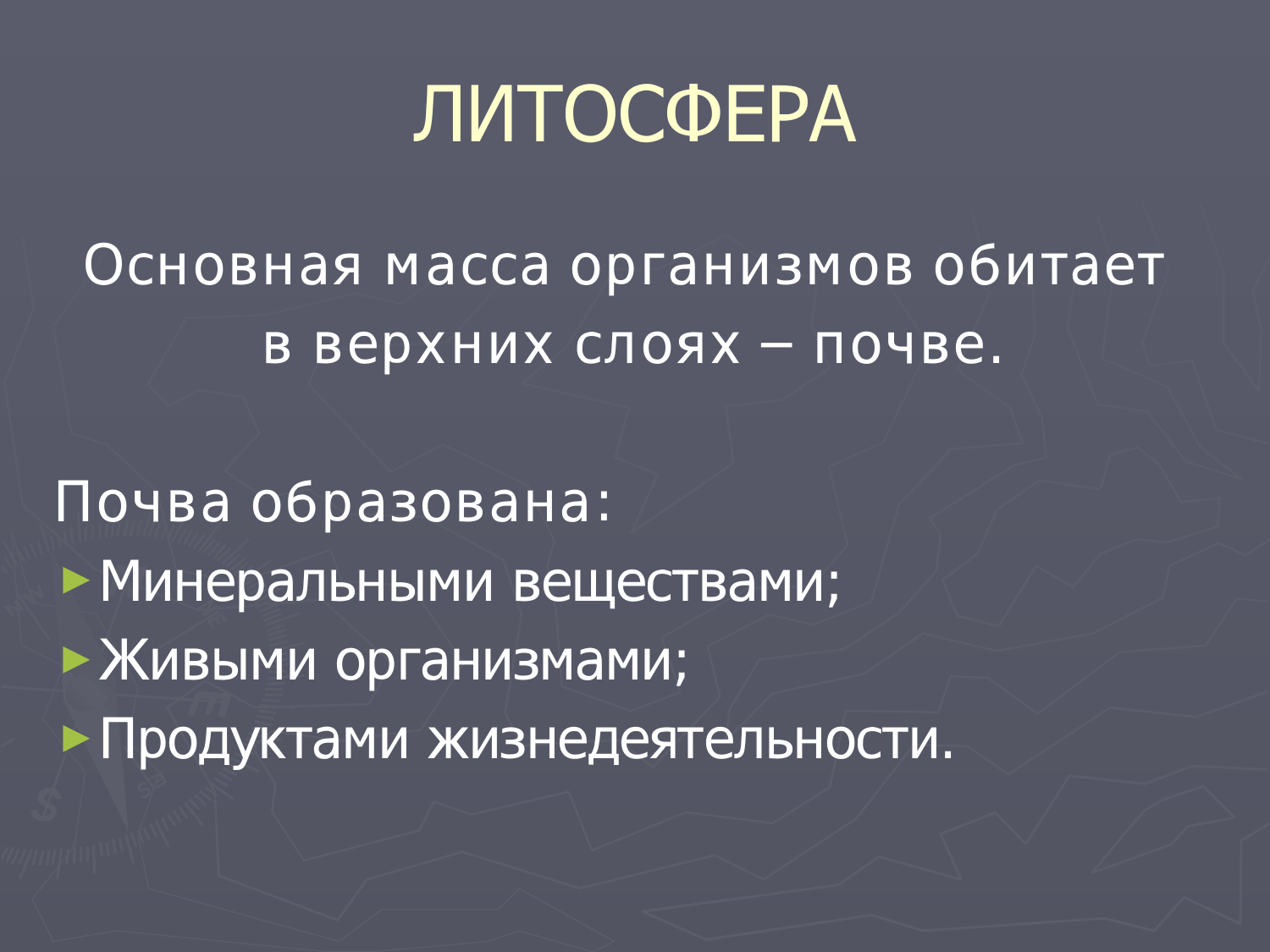

# ЛИТОСФЕРА
Основная масса организмов обитает
в верхних слоях – почве.

Почва образована:
Минеральными веществами;
Живыми организмами;
Продуктами жизнедеятельности.